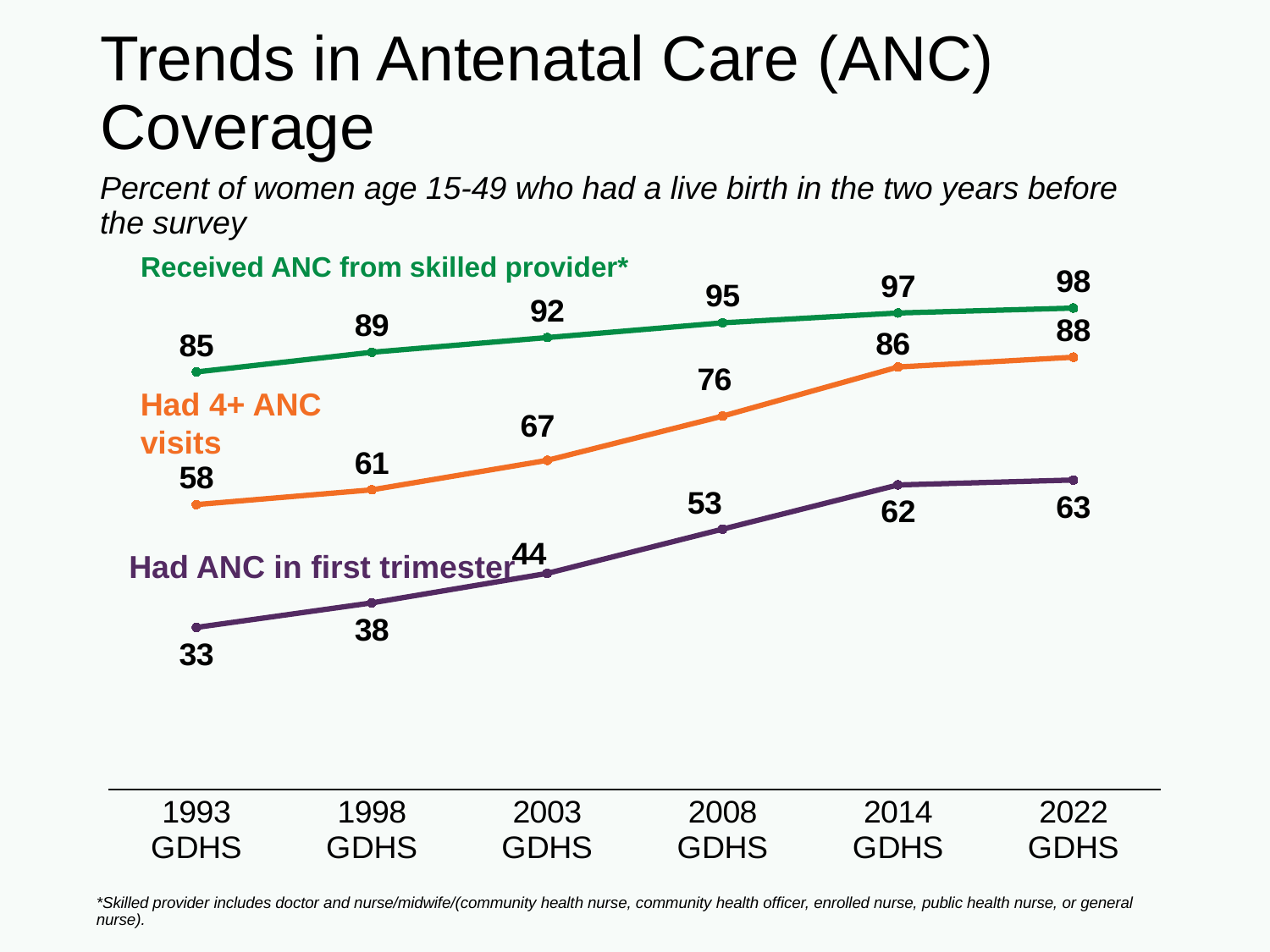

# Trends in Antenatal Care (ANC) Coverage
Percent of women age 15-49 who had a live birth in the two years before the survey
Received ANC from skilled provider*

### Chart

| Category | Any ANC from a skilled provider | Had 4+ ANC visits | Had ANC in first trimester |
|---|---|---|---|
| 1993 GDHS | 85.0 | 58.0 | 33.0 |
| 1998 GDHS | 89.0 | 61.0 | 38.0 |
| 2003 GDHS | 92.0 | 67.0 | 44.0 |
| 2008 GDHS | 95.0 | 76.0 | 53.0 |
| 2014 GDHS | 97.0 | 86.0 | 62.0 |
| 2022 GDHS | 98.0 | 88.0 | 63.0 |
Had 4+ ANC visits
Had ANC in first trimester
*Skilled provider includes doctor and nurse/midwife/(community health nurse, community health officer, enrolled nurse, public health nurse, or general nurse).